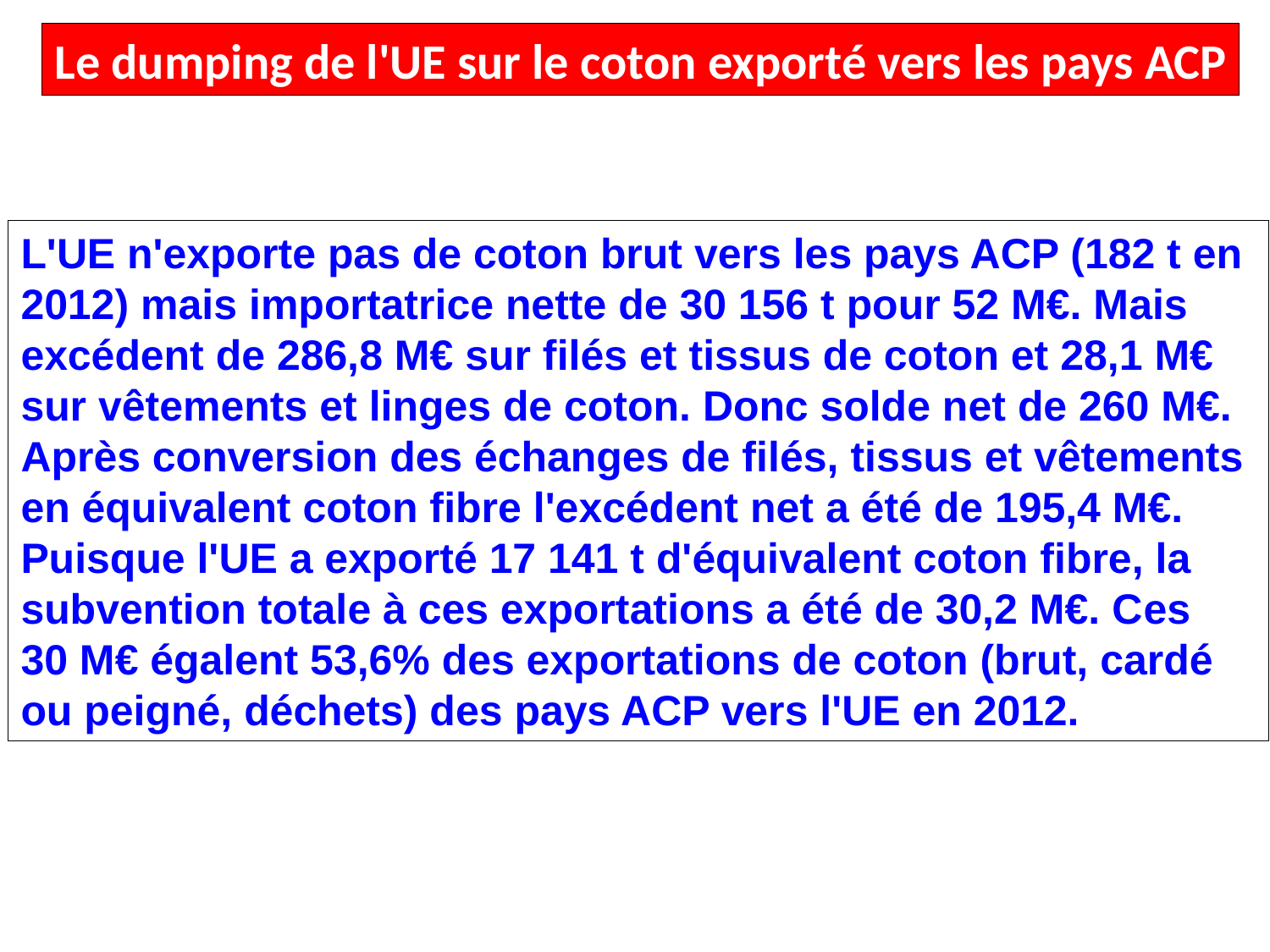

Le dumping de l'UE sur le coton exporté vers les pays ACP
L'UE n'exporte pas de coton brut vers les pays ACP (182 t en
2012) mais importatrice nette de 30 156 t pour 52 M€. Mais
excédent de 286,8 M€ sur filés et tissus de coton et 28,1 M€
sur vêtements et linges de coton. Donc solde net de 260 M€.
Après conversion des échanges de filés, tissus et vêtements
en équivalent coton fibre l'excédent net a été de 195,4 M€.
Puisque l'UE a exporté 17 141 t d'équivalent coton fibre, la
subvention totale à ces exportations a été de 30,2 M€. Ces
30 M€ égalent 53,6% des exportations de coton (brut, cardé
ou peigné, déchets) des pays ACP vers l'UE en 2012.